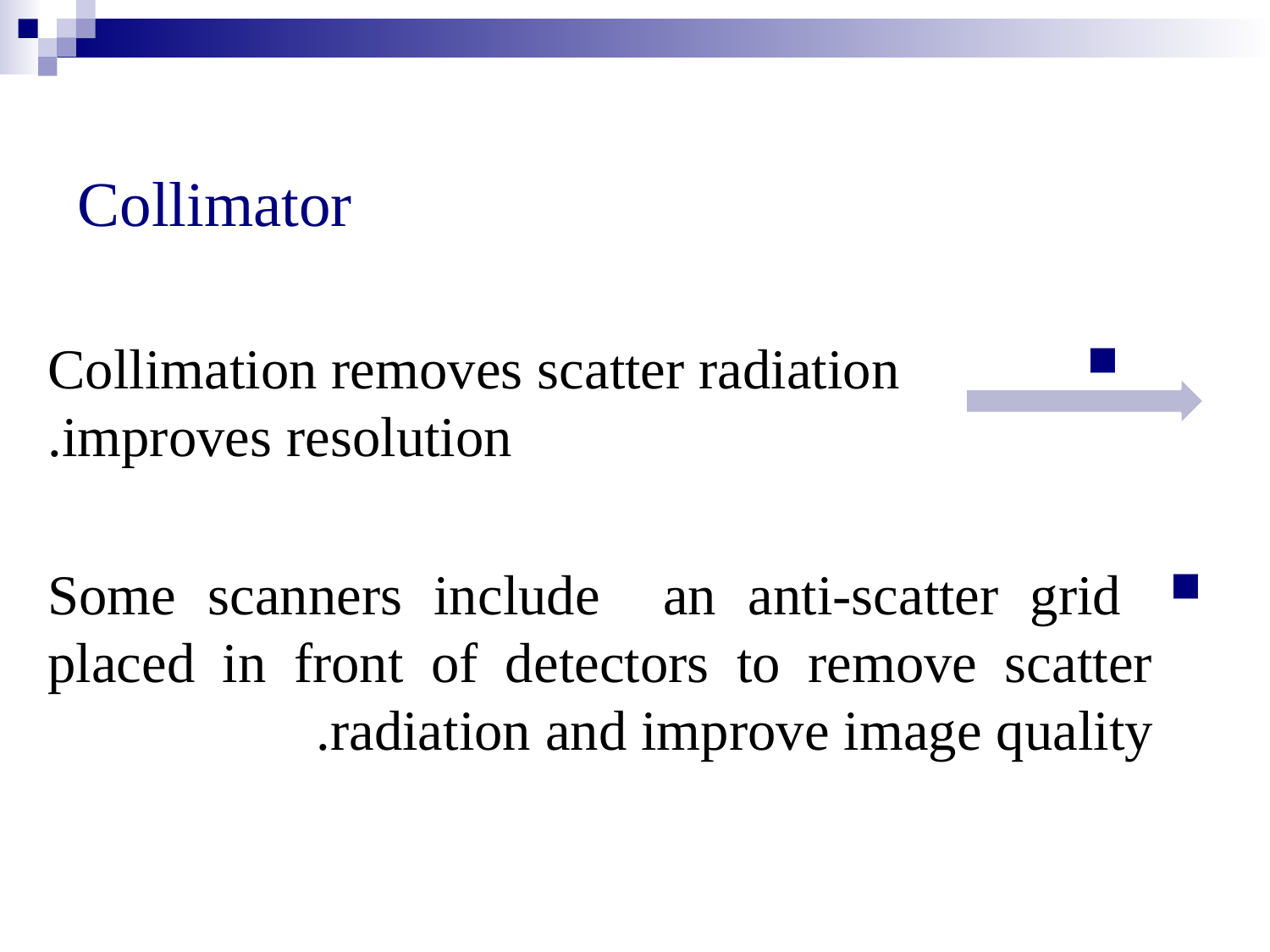

# Collimator
Collimation removes scatter radiation             improves resolution.

Some scanners include  an anti-scatter grid  placed in front of detectors to remove scatter radiation and improve image quality.